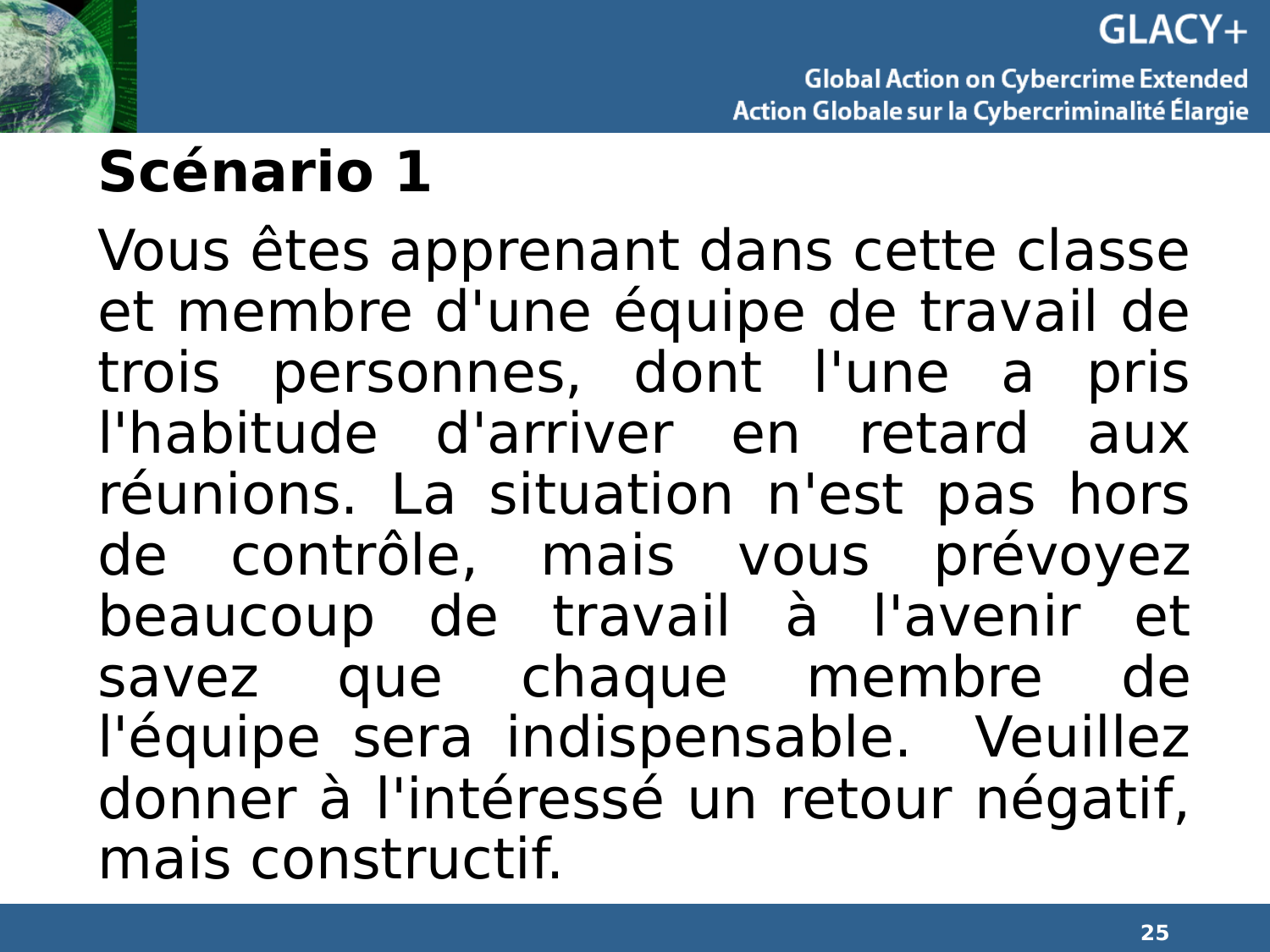

Scénario 1
Vous êtes apprenant dans cette classe et membre d'une équipe de travail de trois personnes, dont l'une a pris l'habitude d'arriver en retard aux réunions. La situation n'est pas hors de contrôle, mais vous prévoyez beaucoup de travail à l'avenir et savez que chaque membre de l'équipe sera indispensable.  Veuillez donner à l'intéressé un retour négatif, mais constructif.
25